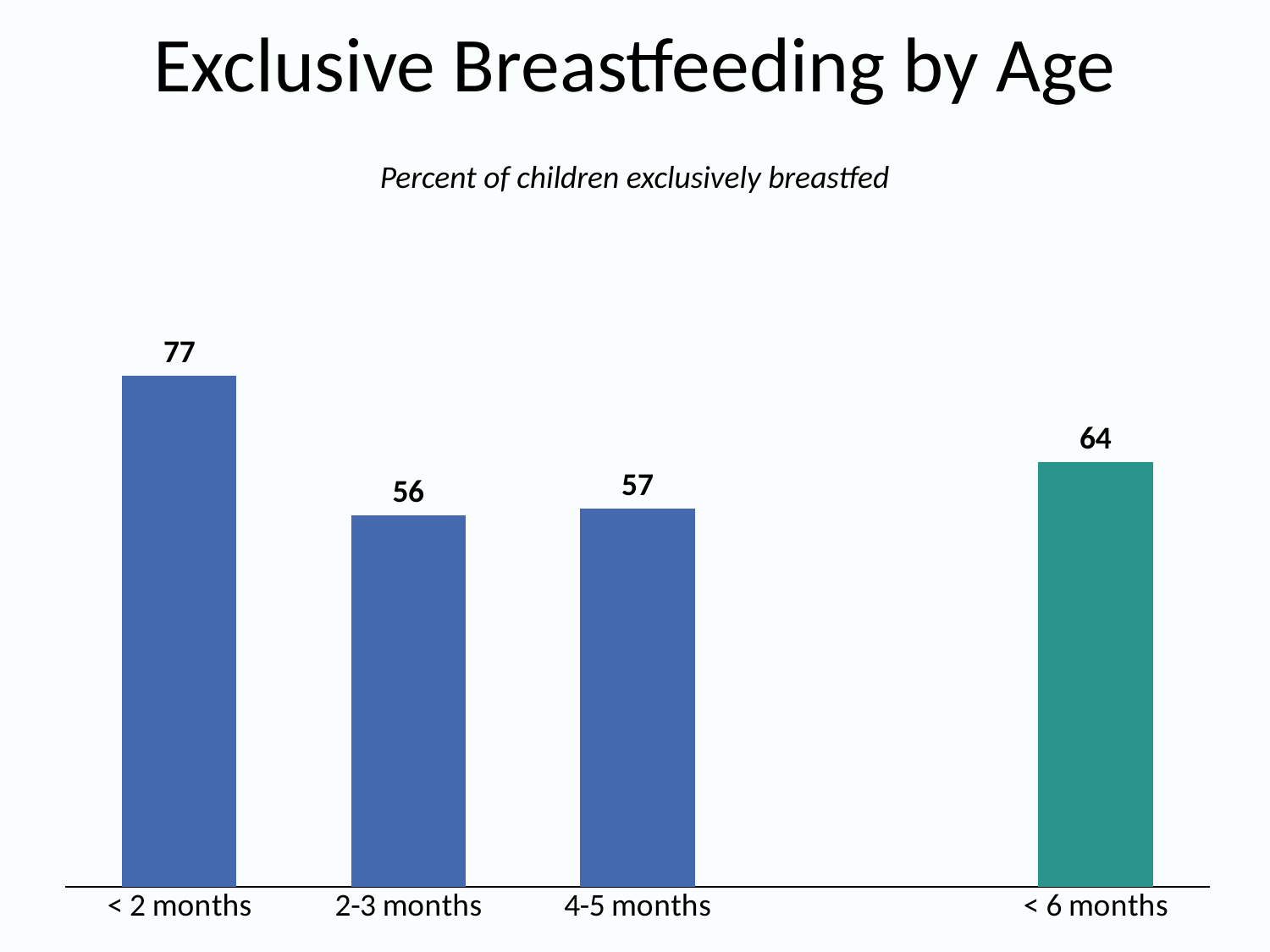

# Exclusive Breastfeeding by Age
Percent of children exclusively breastfed

### Chart

| Category | Series 1 |
|---|---|
| < 2 months | 77.0 |
| 2-3 months | 56.0 |
| 4-5 months | 57.0 |
|  | None |
| < 6 months | 64.0 |